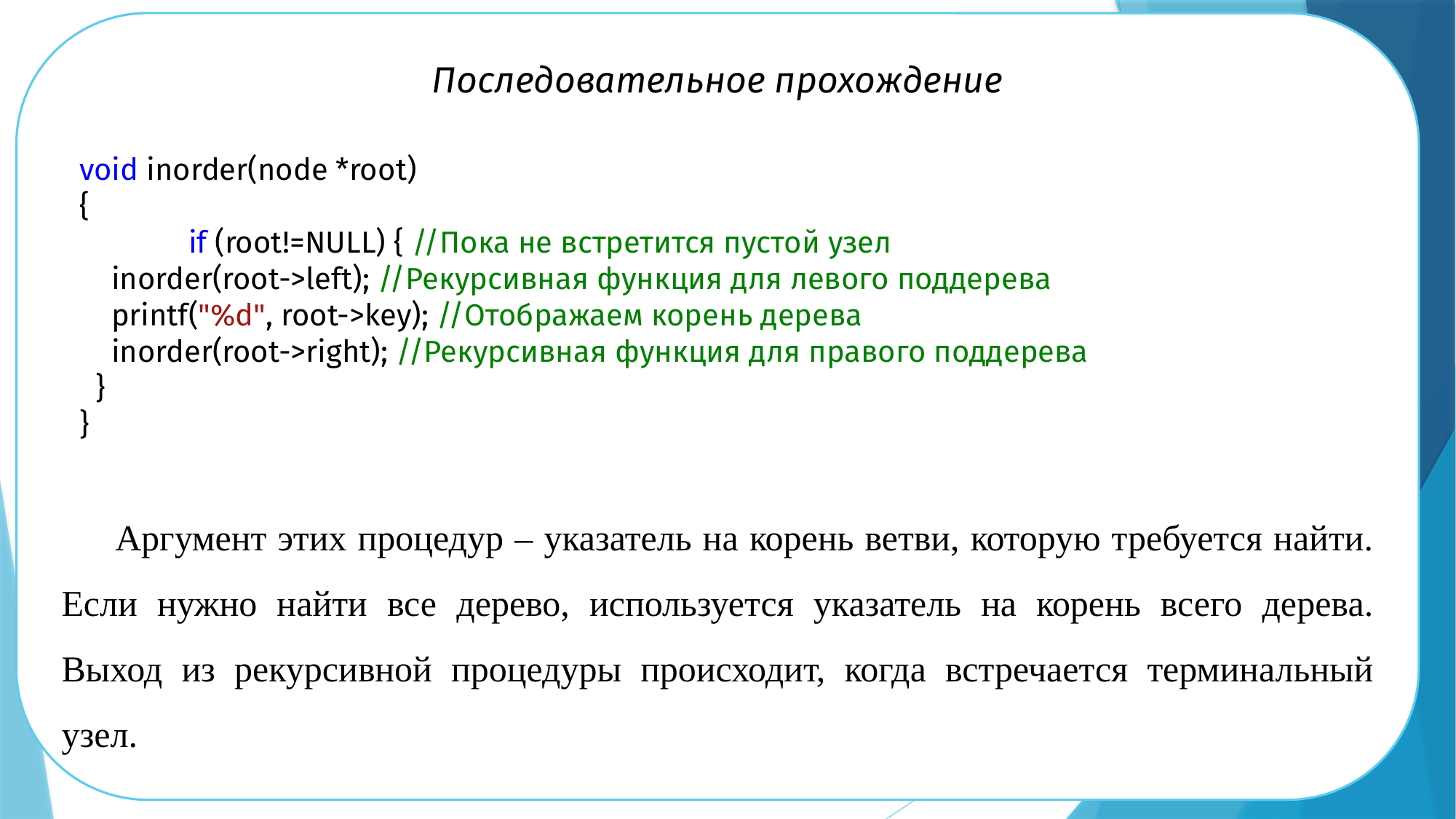

Последовательное прохождение
void inorder(node *root)
{
	if (root!=NULL) { //Пока не встретится пустой узел
    inorder(root->left); //Рекурсивная функция для левого поддерева
    printf("%d", root->key); //Отображаем корень дерева
    inorder(root->right); //Рекурсивная функция для правого поддерева
  }
}
Аргумент этих процедур – указатель на корень ветви, которую требуется найти. Если нужно найти все дерево, используется указатель на корень всего дерева. Выход из рекурсивной процедуры происходит, когда встречается терминальный узел.